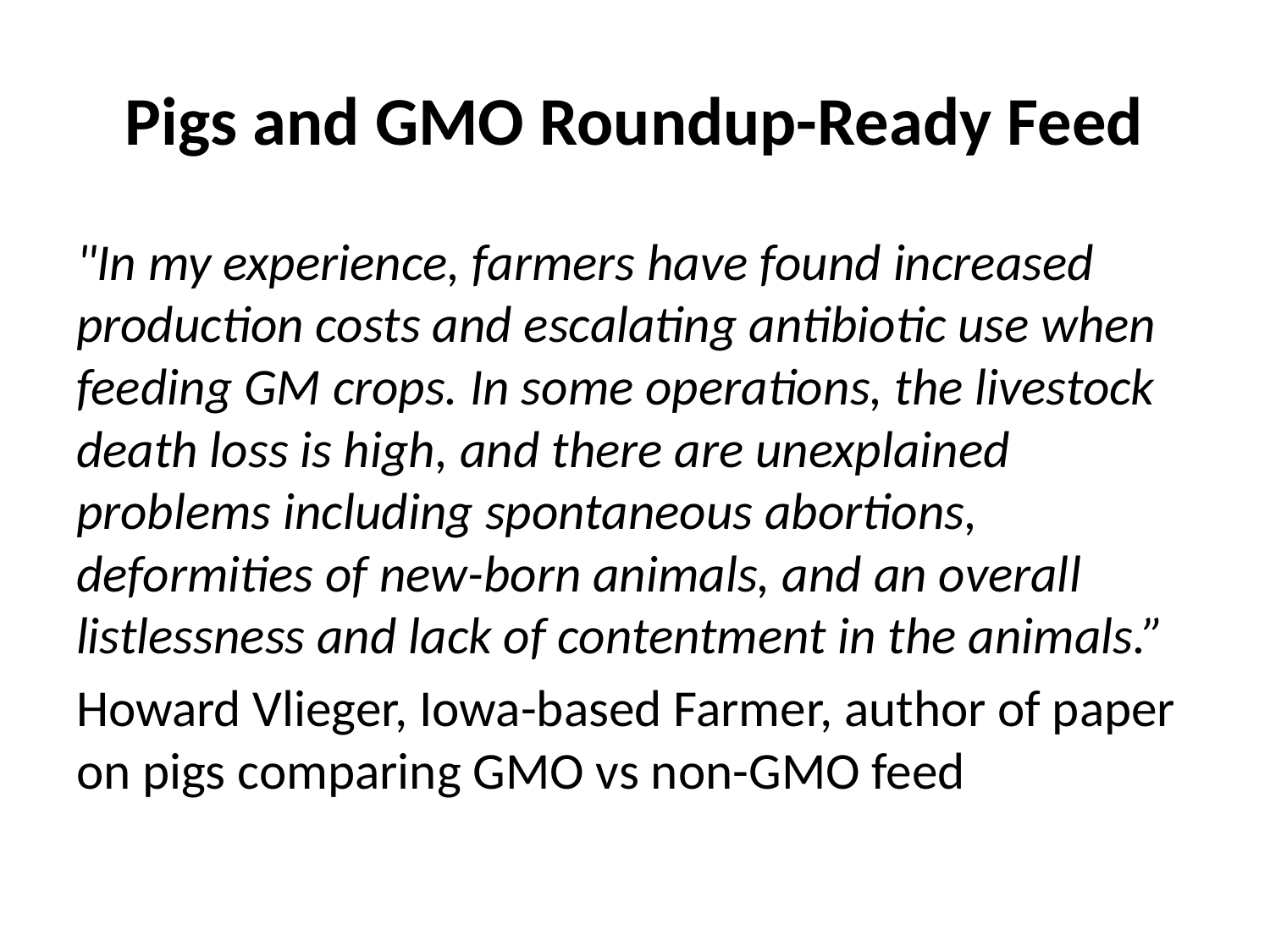

# Pigs and GMO Roundup-Ready Feed
"In my experience, farmers have found increased production costs and escalating antibiotic use when feeding GM crops. In some operations, the livestock death loss is high, and there are unexplained problems including spontaneous abortions, deformities of new-born animals, and an overall listlessness and lack of contentment in the animals.”
Howard Vlieger, Iowa-based Farmer, author of paper on pigs comparing GMO vs non-GMO feed